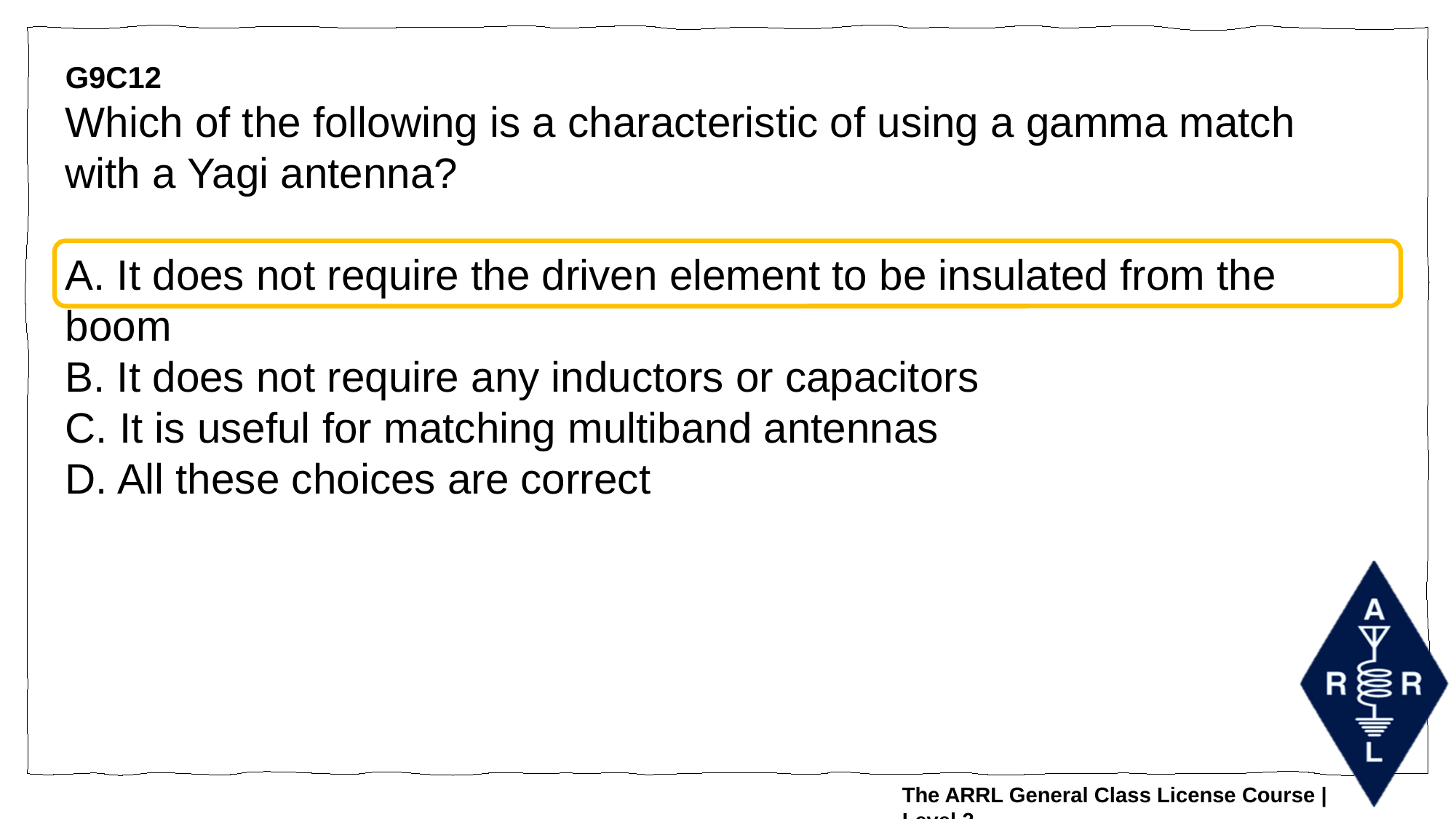

G9C12
Which of the following is a characteristic of using a gamma match with a Yagi antenna?

A. It does not require the driven element to be insulated from the boom
B. It does not require any inductors or capacitors
C. It is useful for matching multiband antennas
D. All these choices are correct